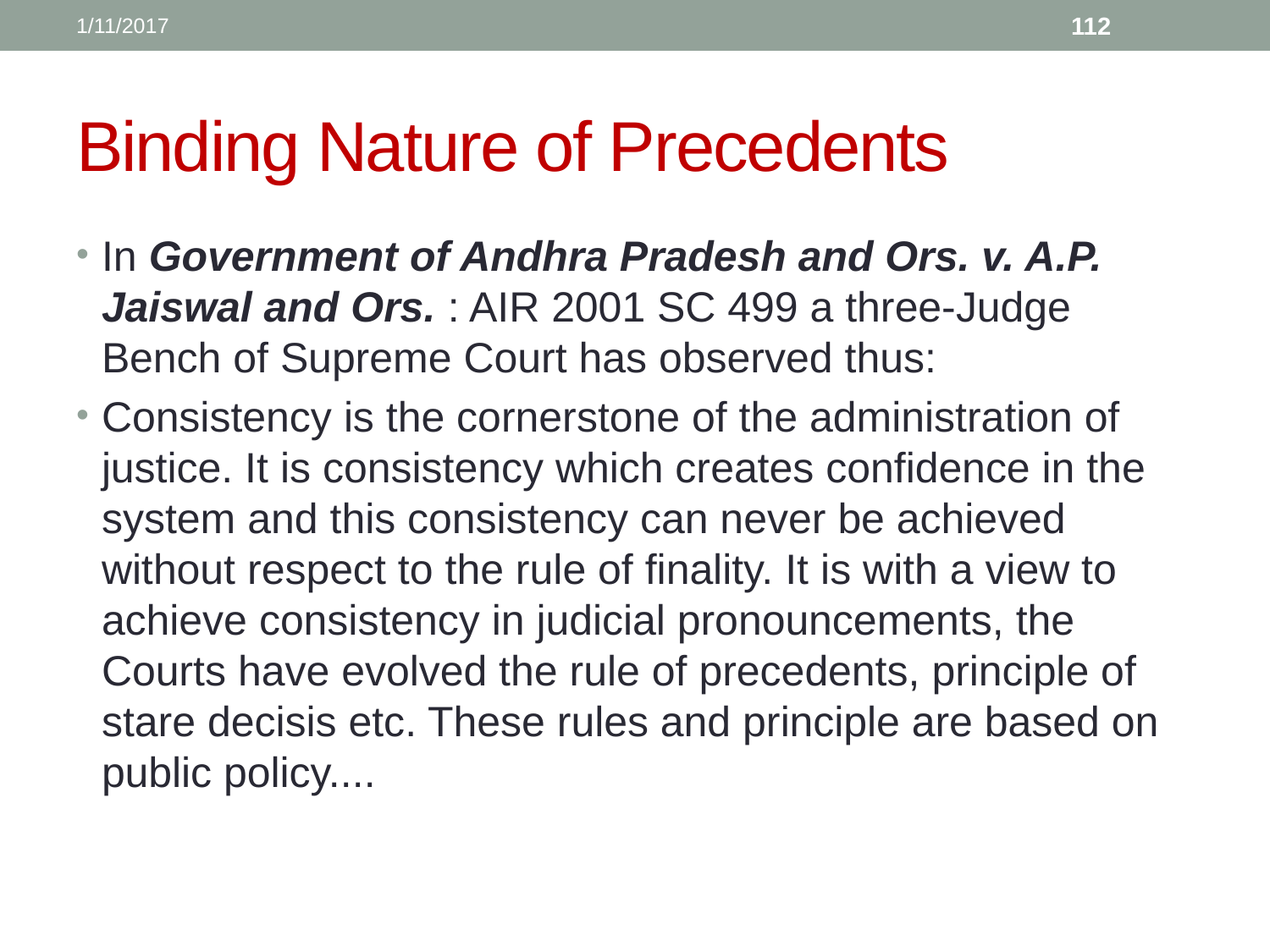

1/11/2017
112
# Binding Nature of Precedents
In Government of Andhra Pradesh and Ors. v. A.P. Jaiswal and Ors. : AIR 2001 SC 499 a three-Judge Bench of Supreme Court has observed thus:
Consistency is the cornerstone of the administration of justice. It is consistency which creates confidence in the system and this consistency can never be achieved without respect to the rule of finality. It is with a view to achieve consistency in judicial pronouncements, the Courts have evolved the rule of precedents, principle of stare decisis etc. These rules and principle are based on public policy....